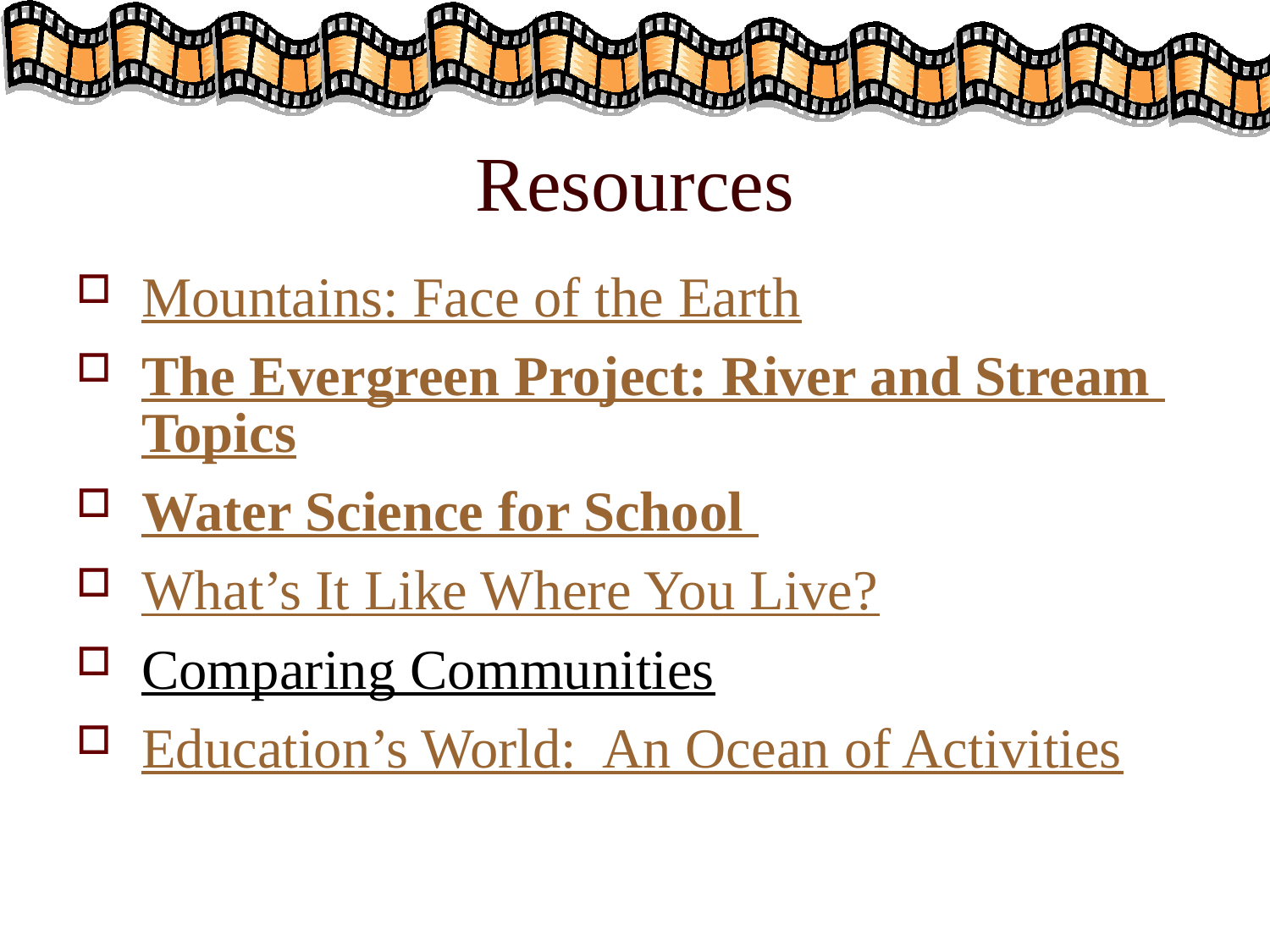

# Resources
Mountains: Face of the Earth
The Evergreen Project: River and Stream Topics
Water Science for School
What’s It Like Where You Live?
Comparing Communities
Education’s World:  An Ocean of Activities